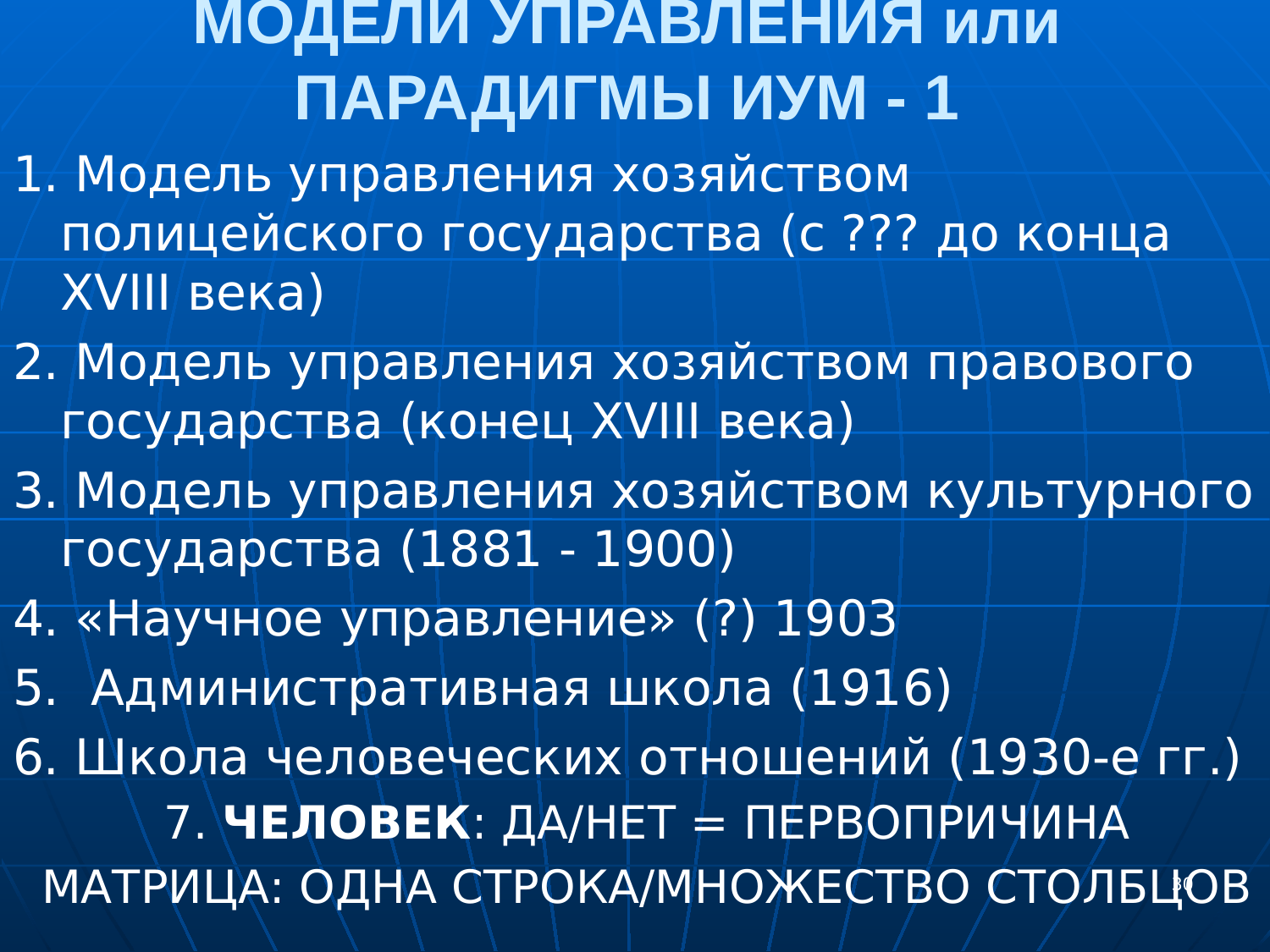

# МОДЕЛИ УПРАВЛЕНИЯ или ПАРАДИГМЫ ИУМ - 1
1. Модель управления хозяйством полицейского государства (с ??? до конца XVIII века)
2. Модель управления хозяйством правового государства (конец XVIII века)
3. Модель управления хозяйством культурного государства (1881 - 1900)
4. «Научное управление» (?) 1903
5.  Административная школа (1916)
6. Школа человеческих отношений (1930-е гг.)
7. ЧЕЛОВЕК: ДА/НЕТ = ПЕРВОПРИЧИНА
МАТРИЦА: ОДНА СТРОКА/МНОЖЕСТВО СТОЛБЦОВ

30